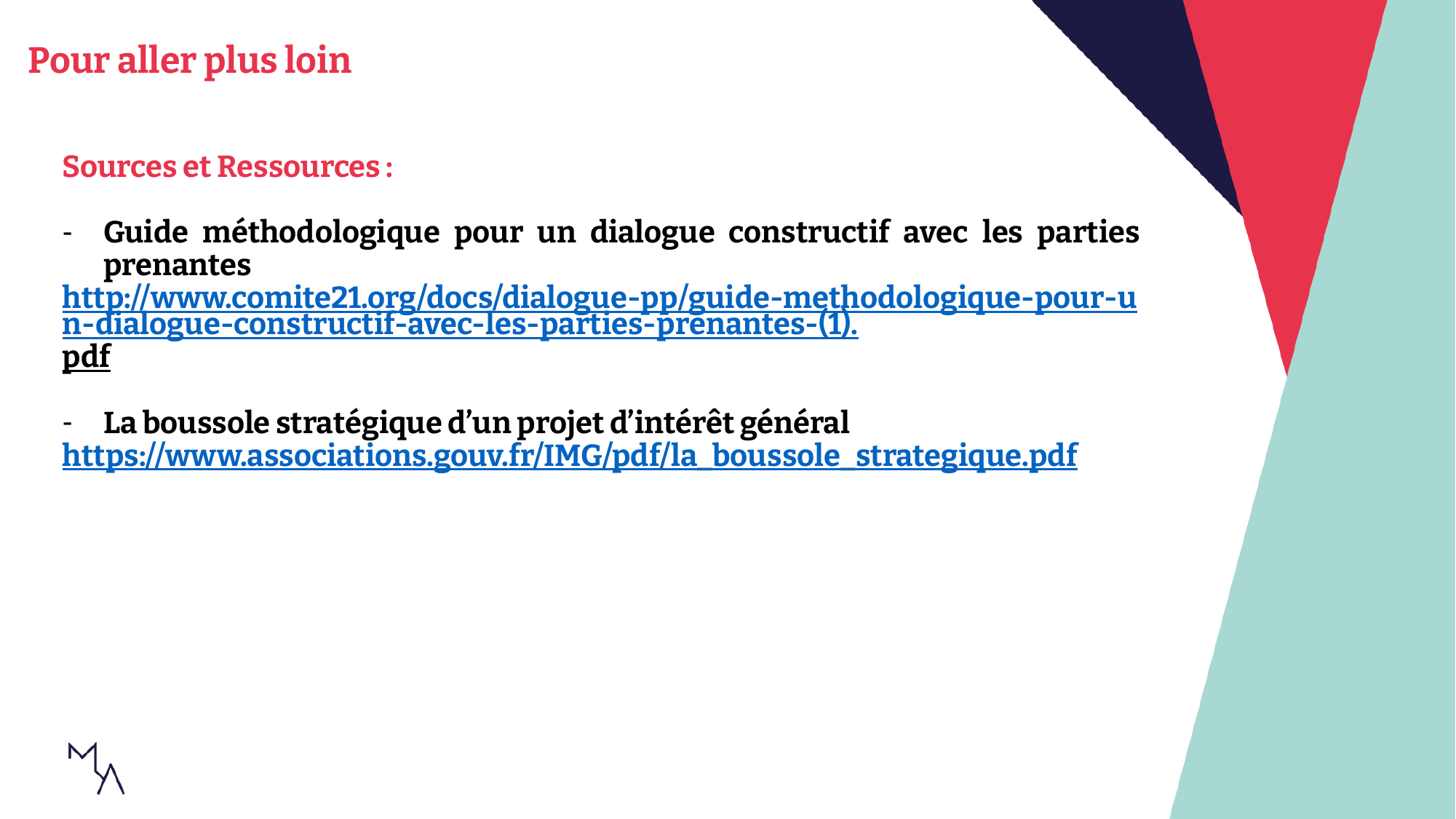

Pour aller plus loin
Sources et Ressources :

Guide méthodologique pour un dialogue constructif avec les parties prenantes
http://www.comite21.org/docs/dialogue-pp/guide-methodologique-pour-un-dialogue-constructif-avec-les-parties-prenantes-(1).pdf

La boussole stratégique d’un projet d’intérêt général
https://www.associations.gouv.fr/IMG/pdf/la_boussole_strategique.pdf